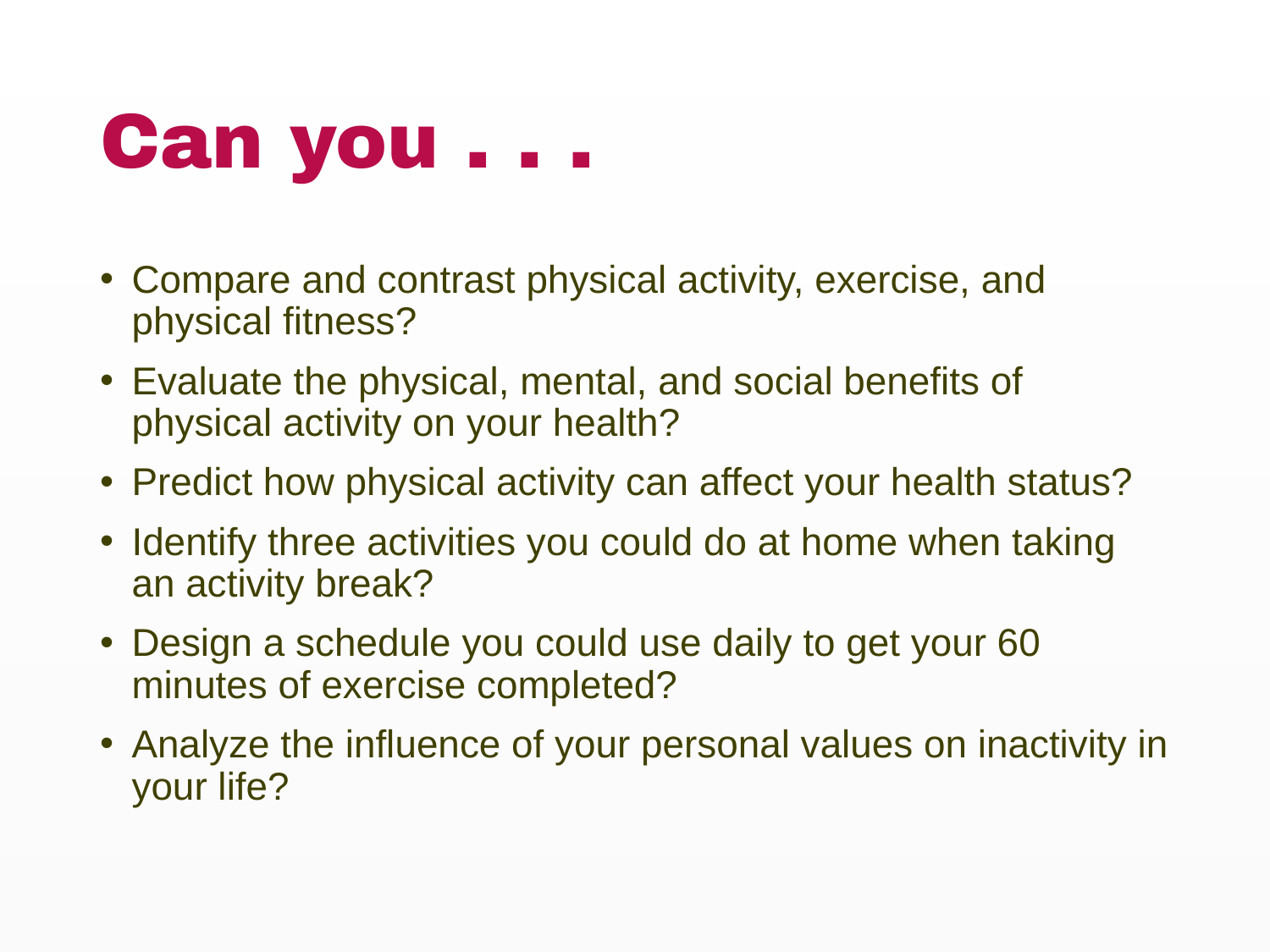

# Can you . . .
Compare and contrast physical activity, exercise, and physical fitness?
Evaluate the physical, mental, and social benefits of physical activity on your health?
Predict how physical activity can affect your health status?
Identify three activities you could do at home when taking an activity break?
Design a schedule you could use daily to get your 60 minutes of exercise completed?
Analyze the influence of your personal values on inactivity in your life?